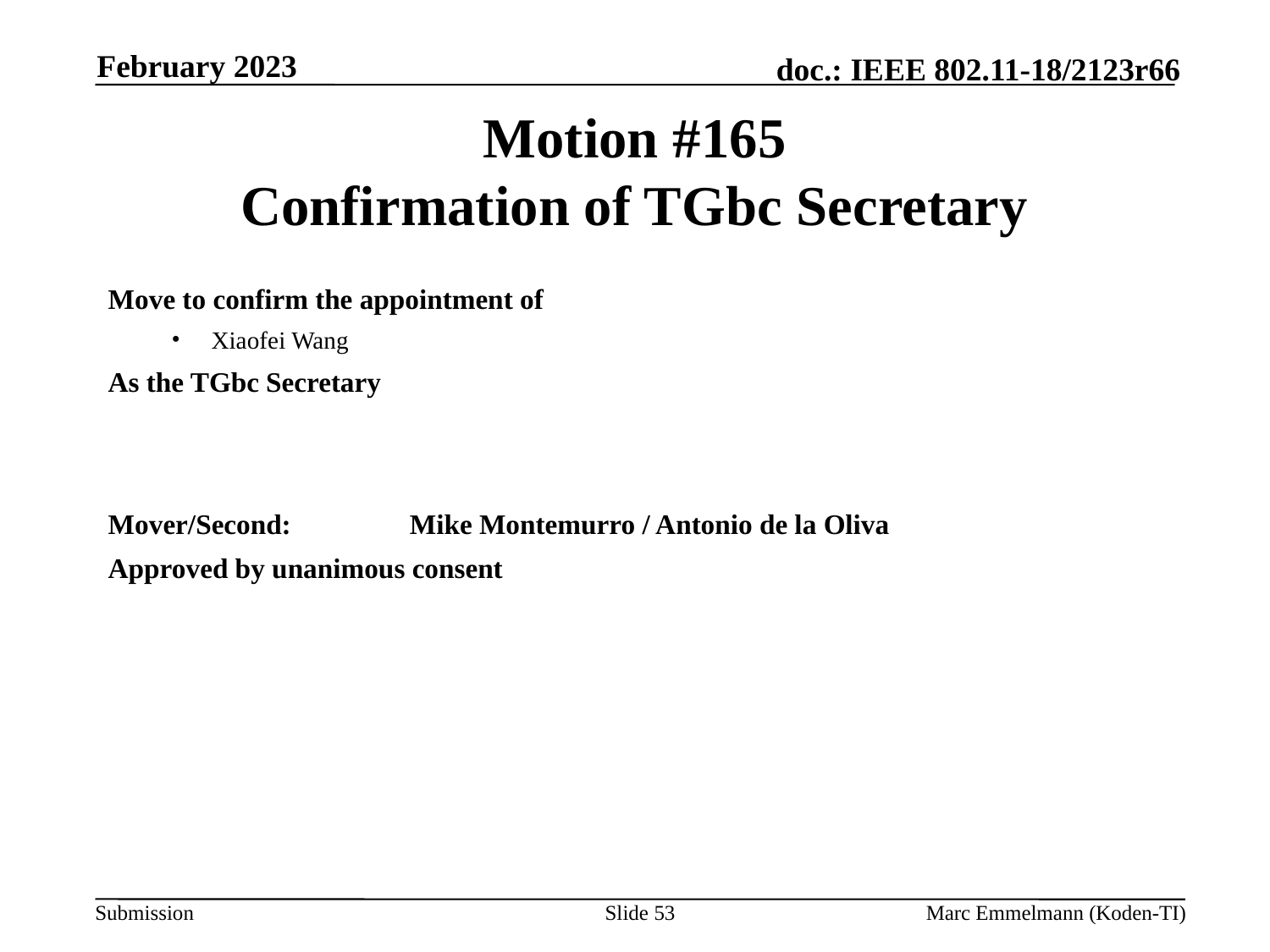

February 2023
# Motion #165 Confirmation of TGbc Secretary
Move to confirm the appointment of
Xiaofei Wang
As the TGbc Secretary

Mover/Second:	Mike Montemurro / Antonio de la Oliva
Approved by unanimous consent
Slide 53
Marc Emmelmann (Koden-TI)